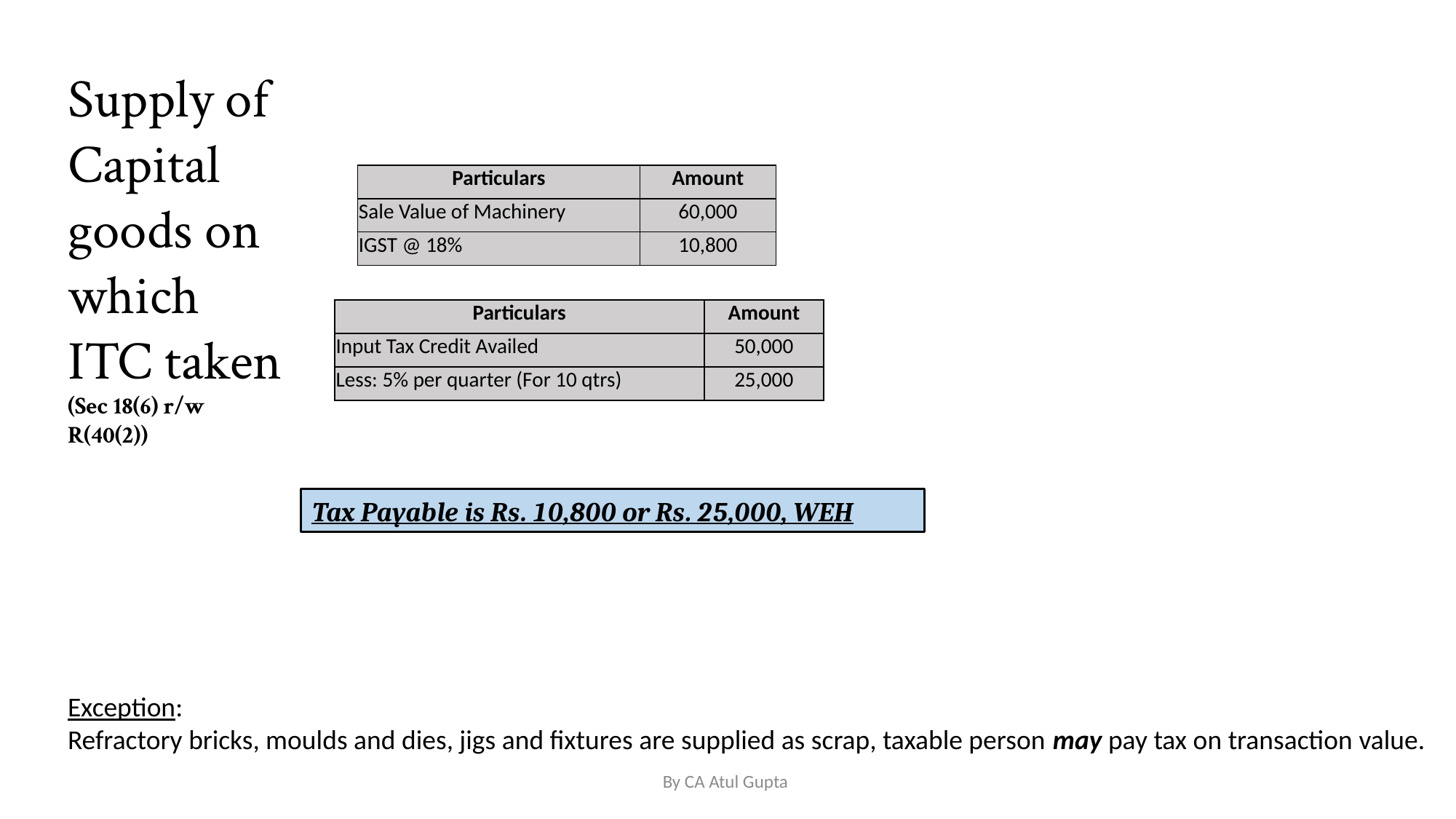

Supply of Capital goods on which ITC taken
(Sec 18(6) r/w R(40(2))
| Particulars | Amount |
| --- | --- |
| Sale Value of Machinery | 60,000 |
| IGST @ 18% | 10,800 |
| Particulars | Amount |
| --- | --- |
| Input Tax Credit Availed | 50,000 |
| Less: 5% per quarter (For 10 qtrs) | 25,000 |
Tax Payable is Rs. 10,800 or Rs. 25,000, WEH
Exception:
Refractory bricks, moulds and dies, jigs and fixtures are supplied as scrap, taxable person may pay tax on transaction value.
By CA Atul Gupta